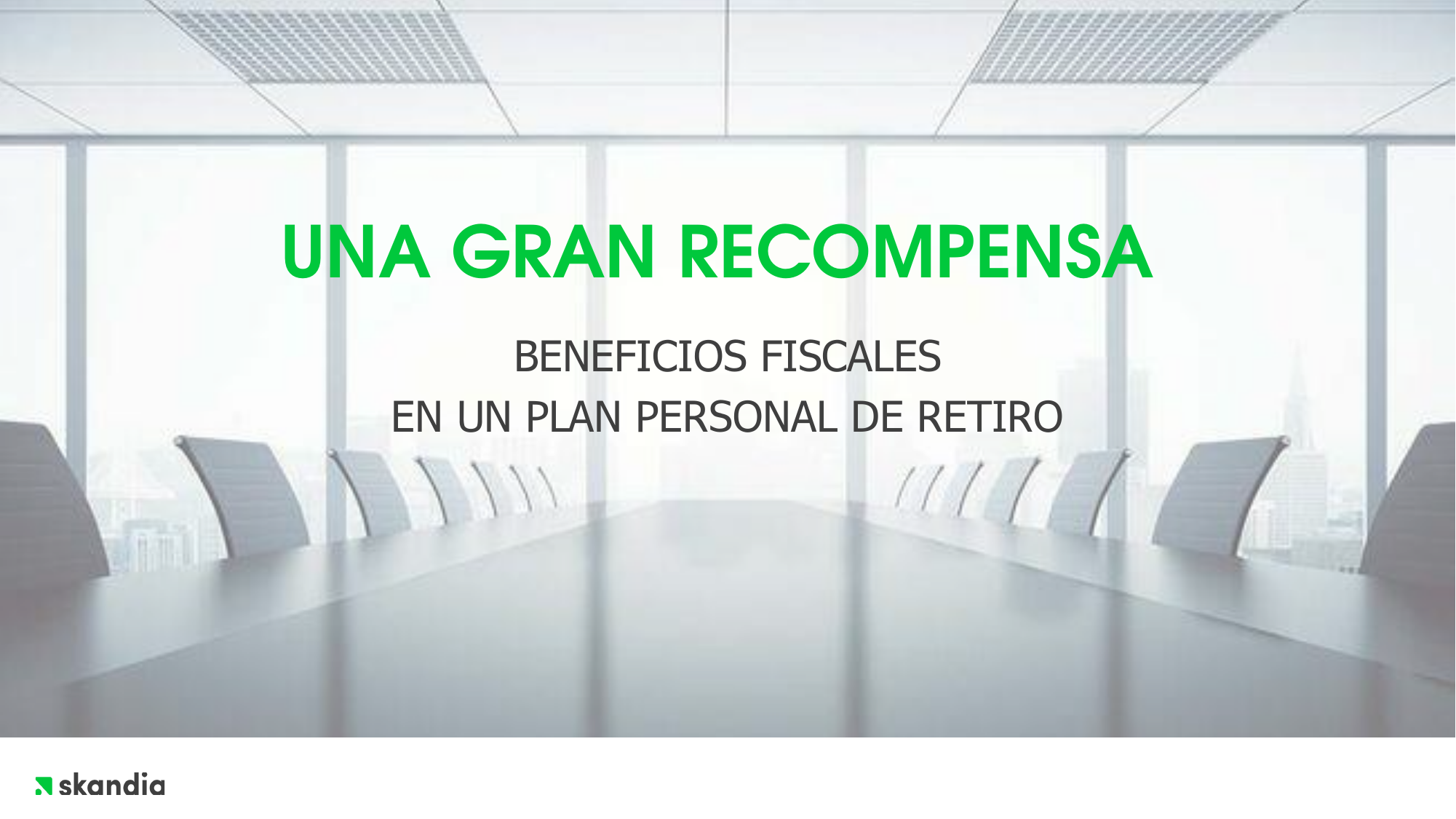

# UNA GRAN RECOMPENSA
BENEFICIOS FISCALES
EN UN PLAN PERSONAL DE RETIRO